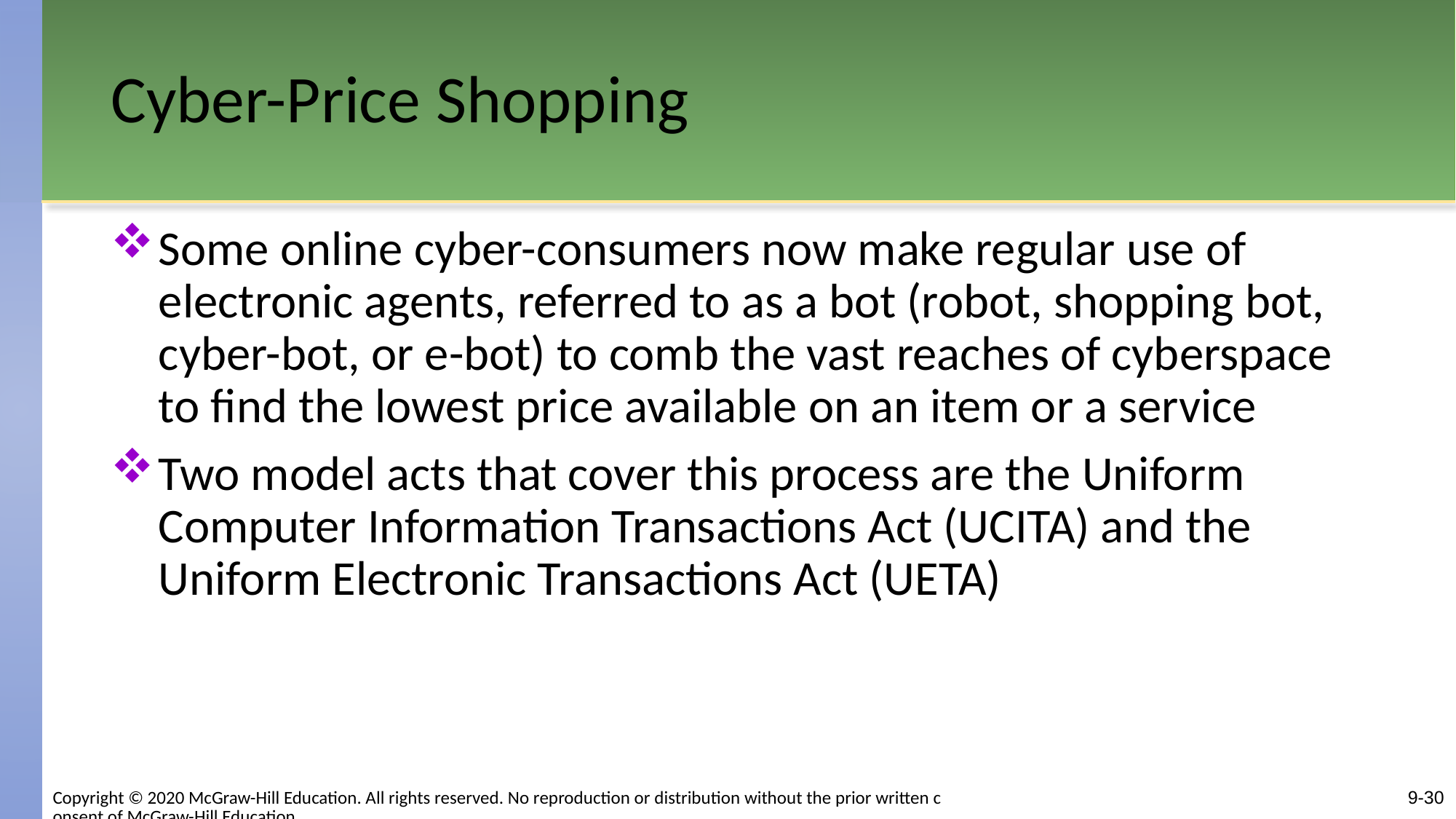

# Cyber-Price Shopping
Some online cyber-consumers now make regular use of electronic agents, referred to as a bot (robot, shopping bot, cyber-bot, or e-bot) to comb the vast reaches of cyberspace to find the lowest price available on an item or a service
Two model acts that cover this process are the Uniform Computer Information Transactions Act (UCITA) and the Uniform Electronic Transactions Act (UETA)
9-30
Copyright © 2020 McGraw-Hill Education. All rights reserved. No reproduction or distribution without the prior written consent of McGraw-Hill Education.